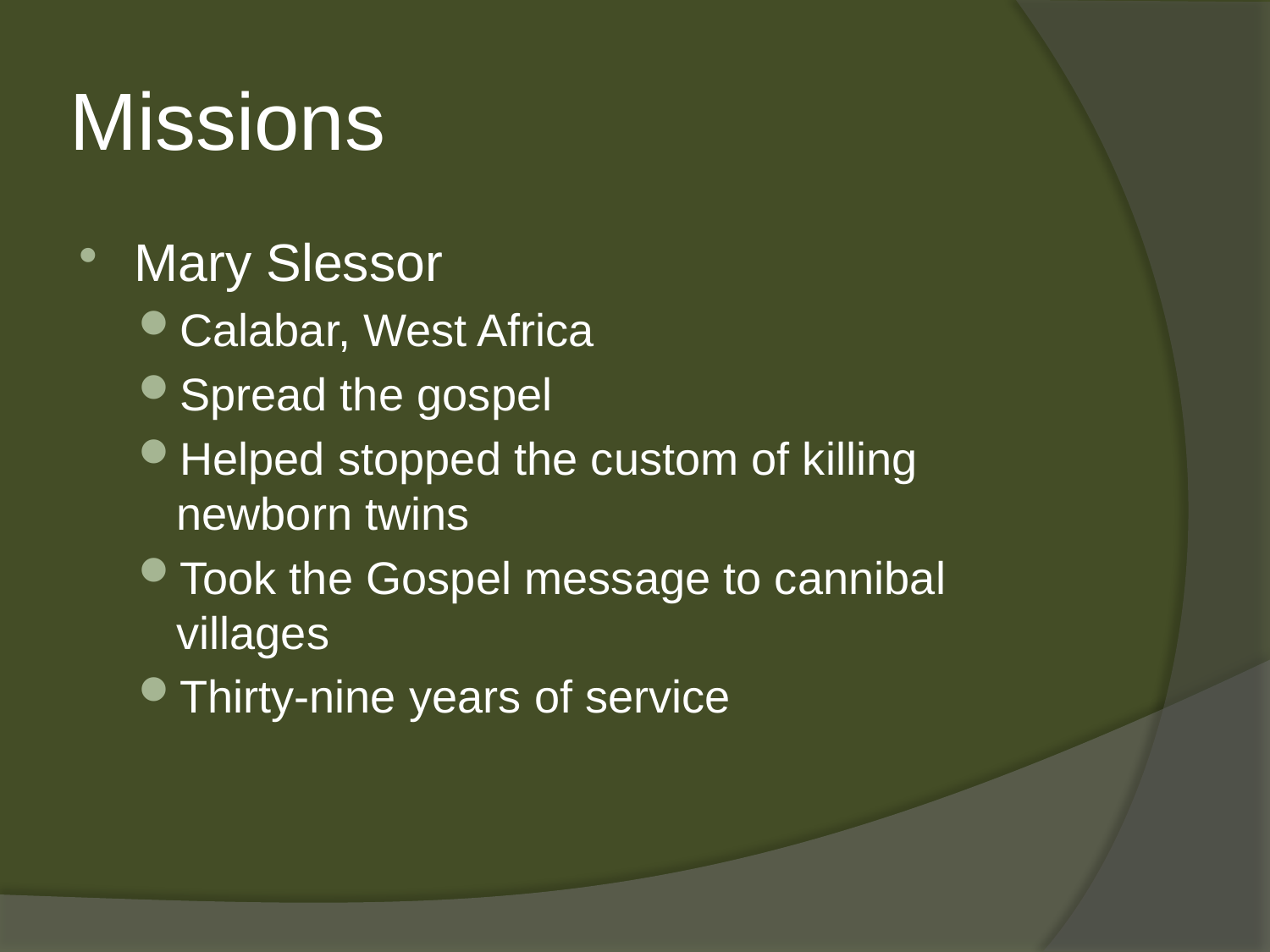

# Missions
Mary Slessor
Calabar, West Africa
Spread the gospel
Helped stopped the custom of killing newborn twins
Took the Gospel message to cannibal villages
Thirty-nine years of service